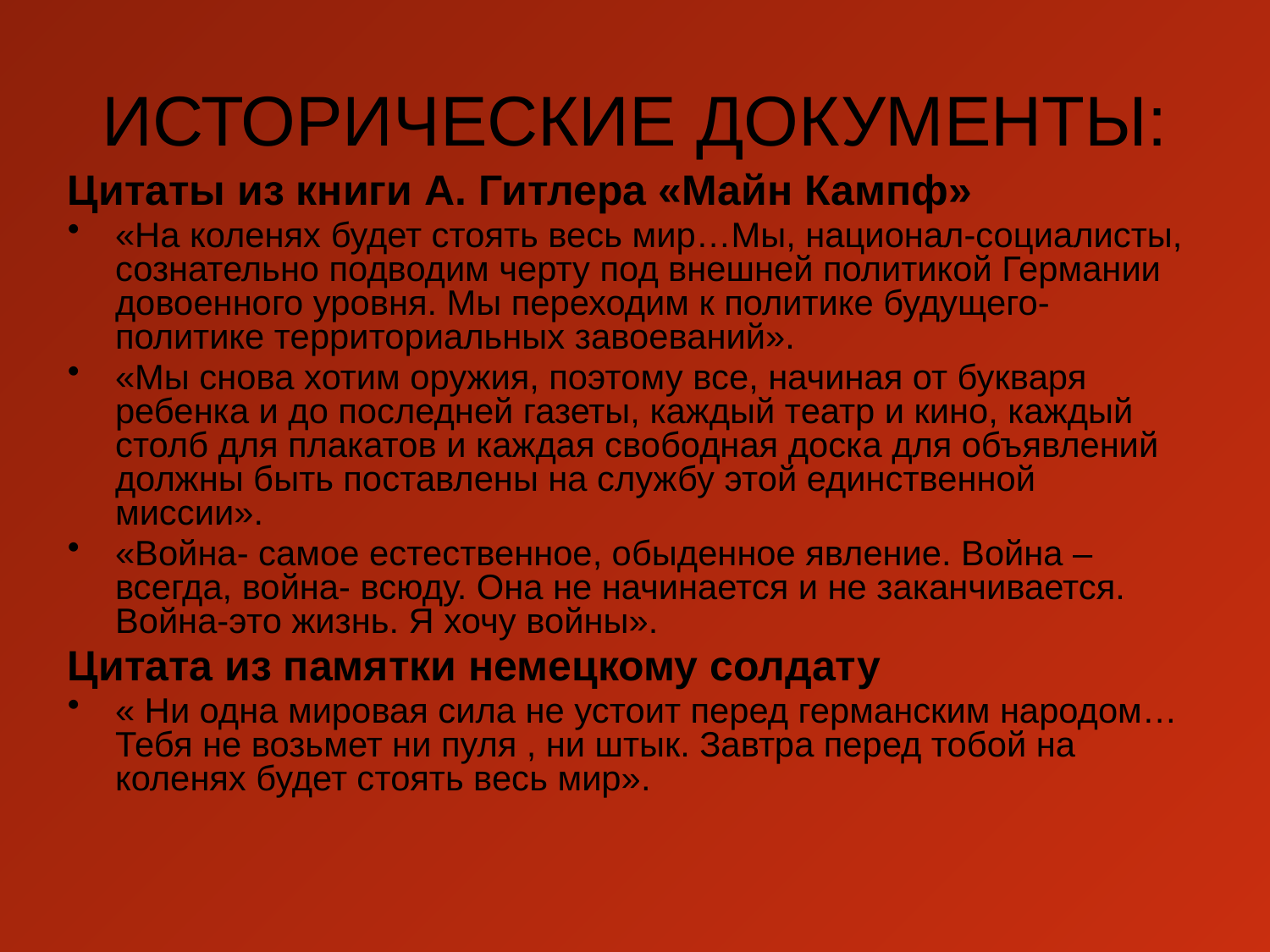

# ИСТОРИЧЕСКИЕ ДОКУМЕНТЫ:
Цитаты из книги А. Гитлера «Майн Кампф»
«На коленях будет стоять весь мир…Мы, национал-социалисты, сознательно подводим черту под внешней политикой Германии довоенного уровня. Мы переходим к политике будущего- политике территориальных завоеваний».
«Мы снова хотим оружия, поэтому все, начиная от букваря ребенка и до последней газеты, каждый театр и кино, каждый столб для плакатов и каждая свободная доска для объявлений должны быть поставлены на службу этой единственной миссии».
«Война- самое естественное, обыденное явление. Война –всегда, война- всюду. Она не начинается и не заканчивается. Война-это жизнь. Я хочу войны».
Цитата из памятки немецкому солдату
« Ни одна мировая сила не устоит перед германским народом…Тебя не возьмет ни пуля , ни штык. Завтра перед тобой на коленях будет стоять весь мир».